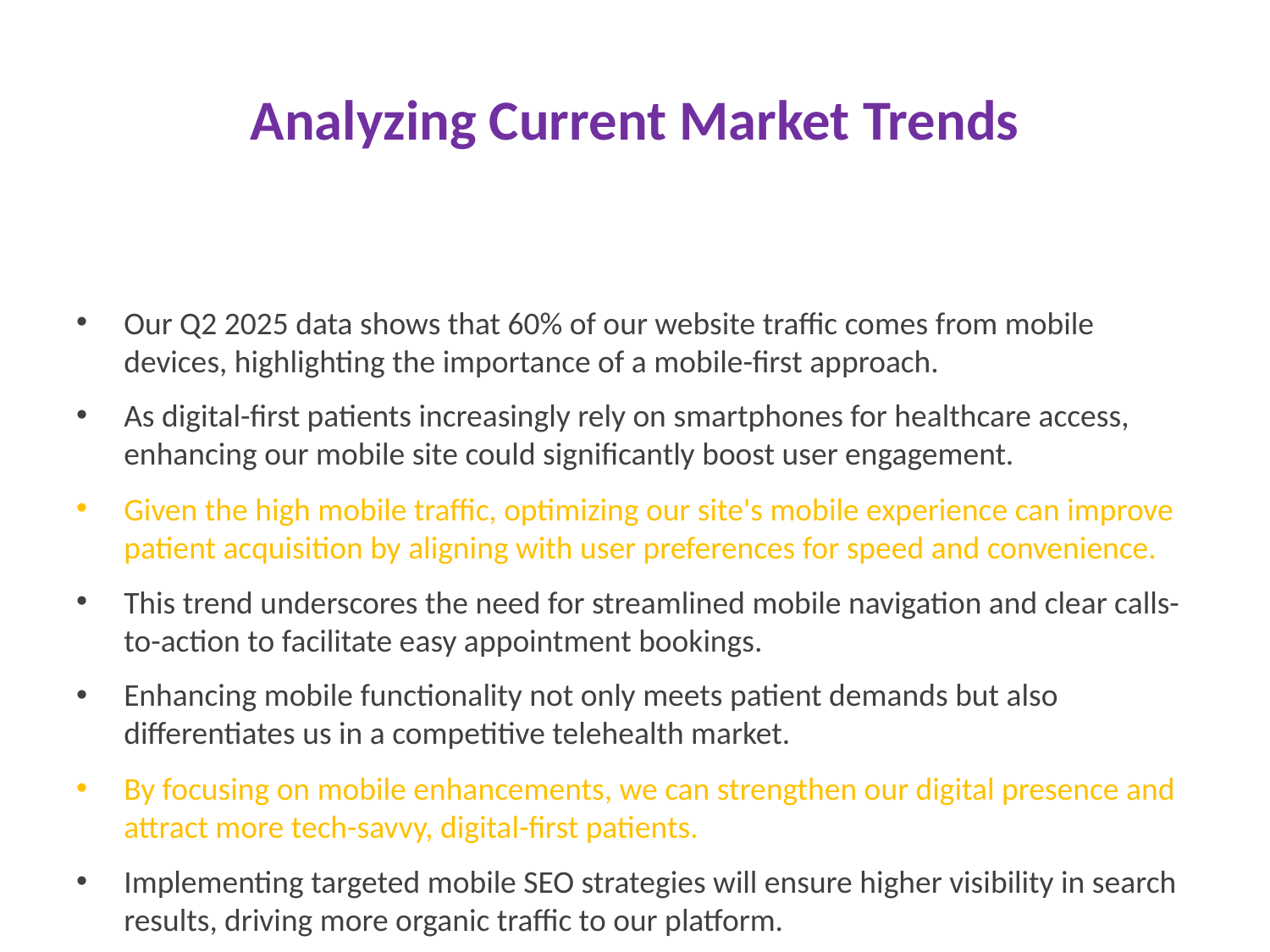

# Analyzing Current Market Trends

Our Q2 2025 data shows that 60% of our website traffic comes from mobile devices, highlighting the importance of a mobile-first approach.
As digital-first patients increasingly rely on smartphones for healthcare access, enhancing our mobile site could significantly boost user engagement.
Given the high mobile traffic, optimizing our site's mobile experience can improve patient acquisition by aligning with user preferences for speed and convenience.
This trend underscores the need for streamlined mobile navigation and clear calls-to-action to facilitate easy appointment bookings.
Enhancing mobile functionality not only meets patient demands but also differentiates us in a competitive telehealth market.
By focusing on mobile enhancements, we can strengthen our digital presence and attract more tech-savvy, digital-first patients.
Implementing targeted mobile SEO strategies will ensure higher visibility in search results, driving more organic traffic to our platform.